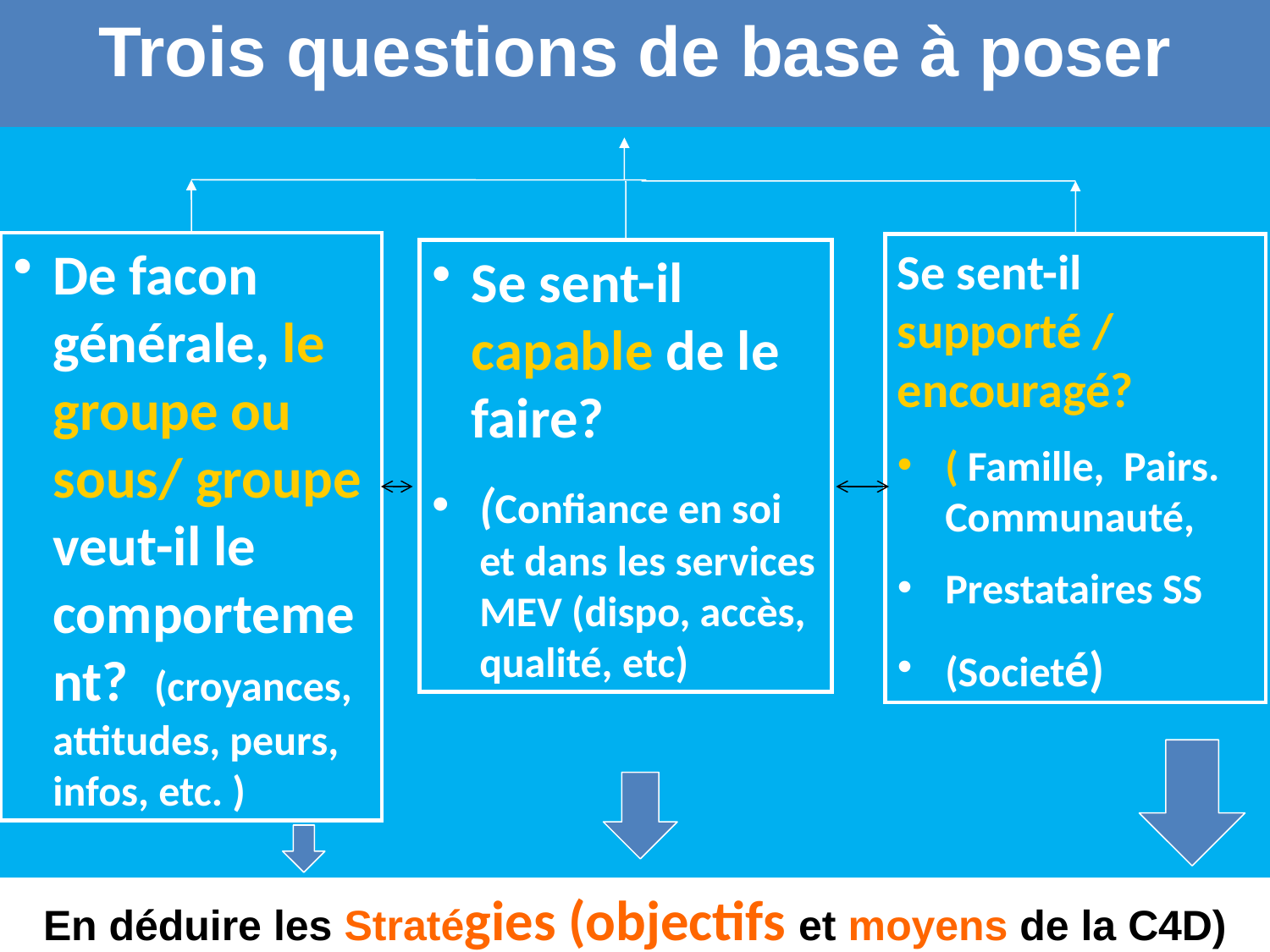

# Trois questions de base à poser

De facon générale, le groupe ou sous/ groupe veut-il le comportement?  (croyances, attitudes, peurs, infos, etc. )

Se sent-il capable de le faire?
(Confiance en soi et dans les services MEV (dispo, accès, qualité, etc)

Se sent-il supporté / encouragé?
( Famille,  Pairs. Communauté,
Prestataires SS
(Societé)

En déduire les Stratégies (objectifs et moyens de la C4D)